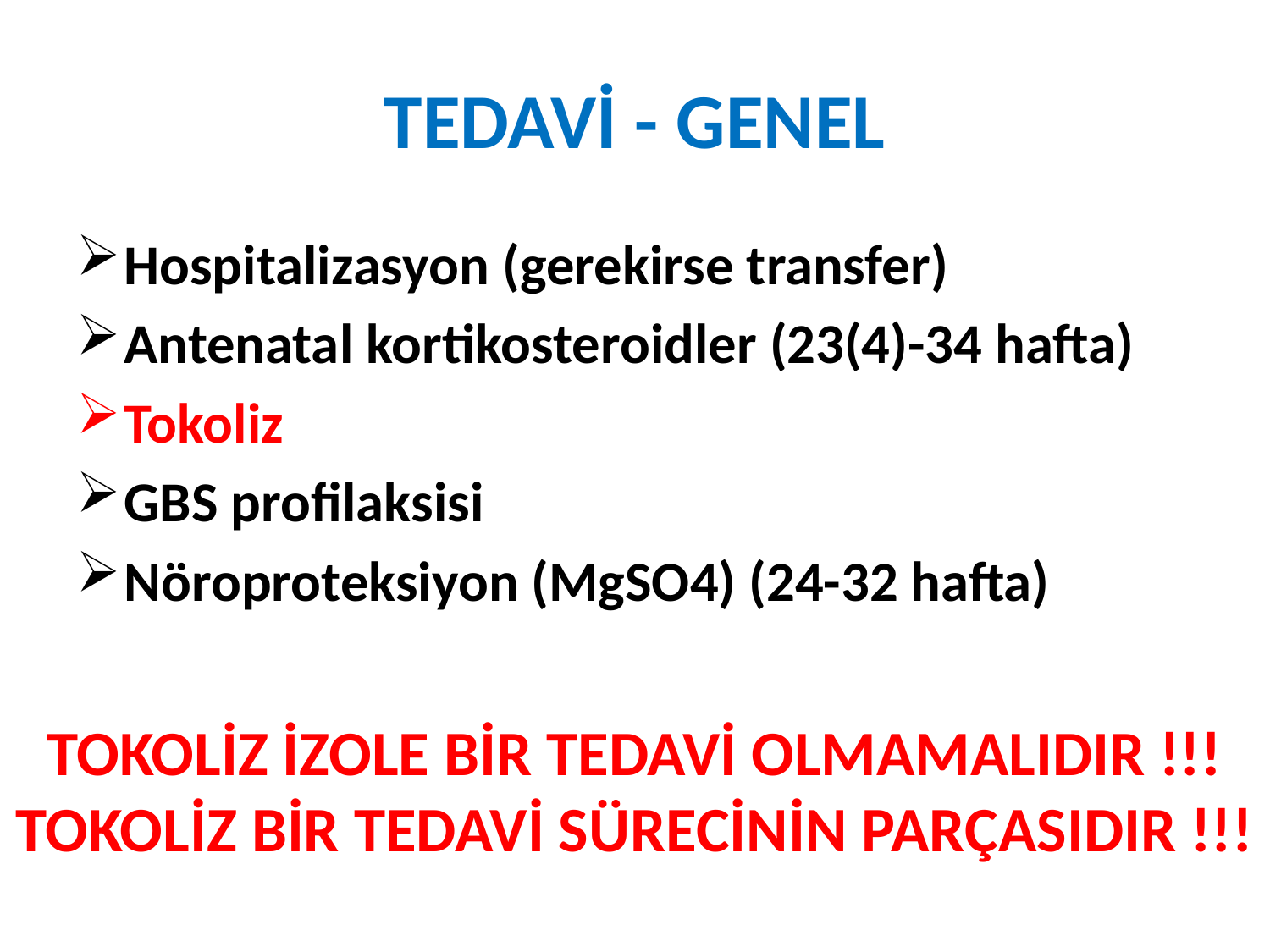

# TEDAVİ - GENEL
Hospitalizasyon (gerekirse transfer)
Antenatal kortikosteroidler (23(4)-34 hafta)
Tokoliz
GBS profilaksisi
Nöroproteksiyon (MgSO4) (24-32 hafta)
TOKOLİZ İZOLE BİR TEDAVİ OLMAMALIDIR !!!
TOKOLİZ BİR TEDAVİ SÜRECİNİN PARÇASIDIR !!!